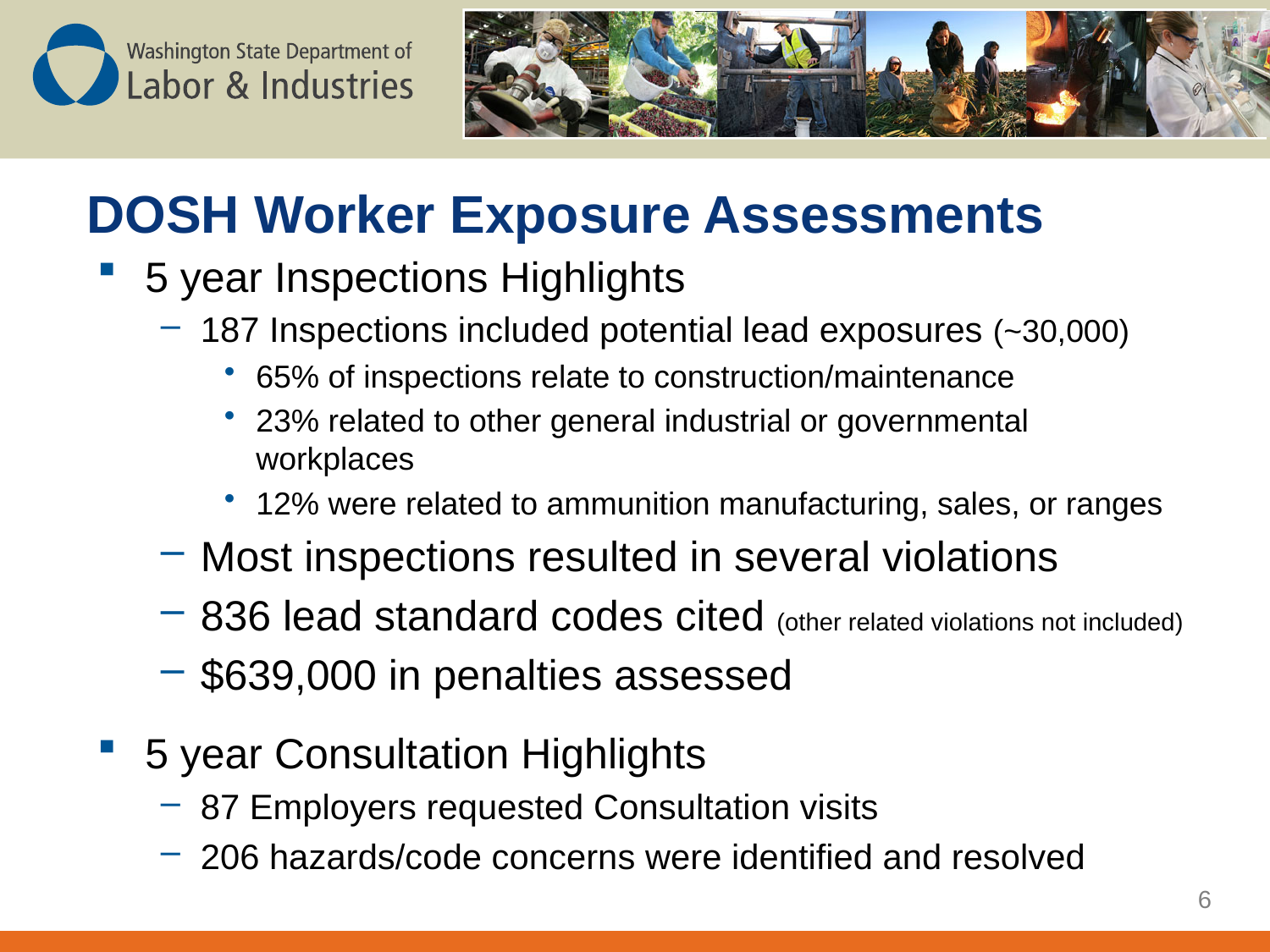

# DOSH Worker Exposure Assessments
5 year Inspections Highlights
187 Inspections included potential lead exposures (~30,000)
65% of inspections relate to construction/maintenance
23% related to other general industrial or governmental workplaces
12% were related to ammunition manufacturing, sales, or ranges
Most inspections resulted in several violations
836 lead standard codes cited (other related violations not included)
$639,000 in penalties assessed

5 year Consultation Highlights
87 Employers requested Consultation visits
206 hazards/code concerns were identified and resolved

6